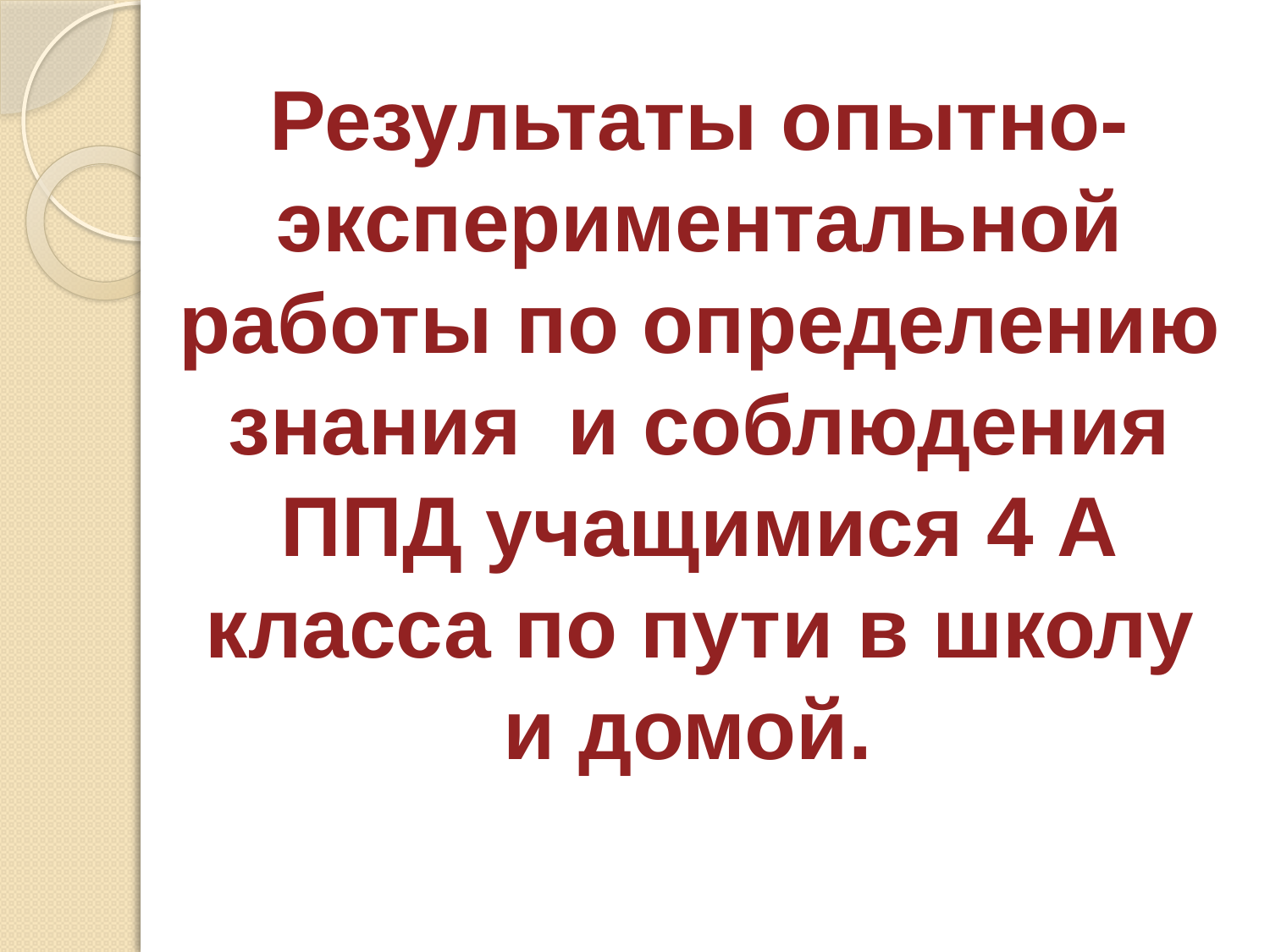

# Результаты опытно- экспериментальной работы по определению знания  и соблюдения ППД учащимися 4 А класса по пути в школу и домой.